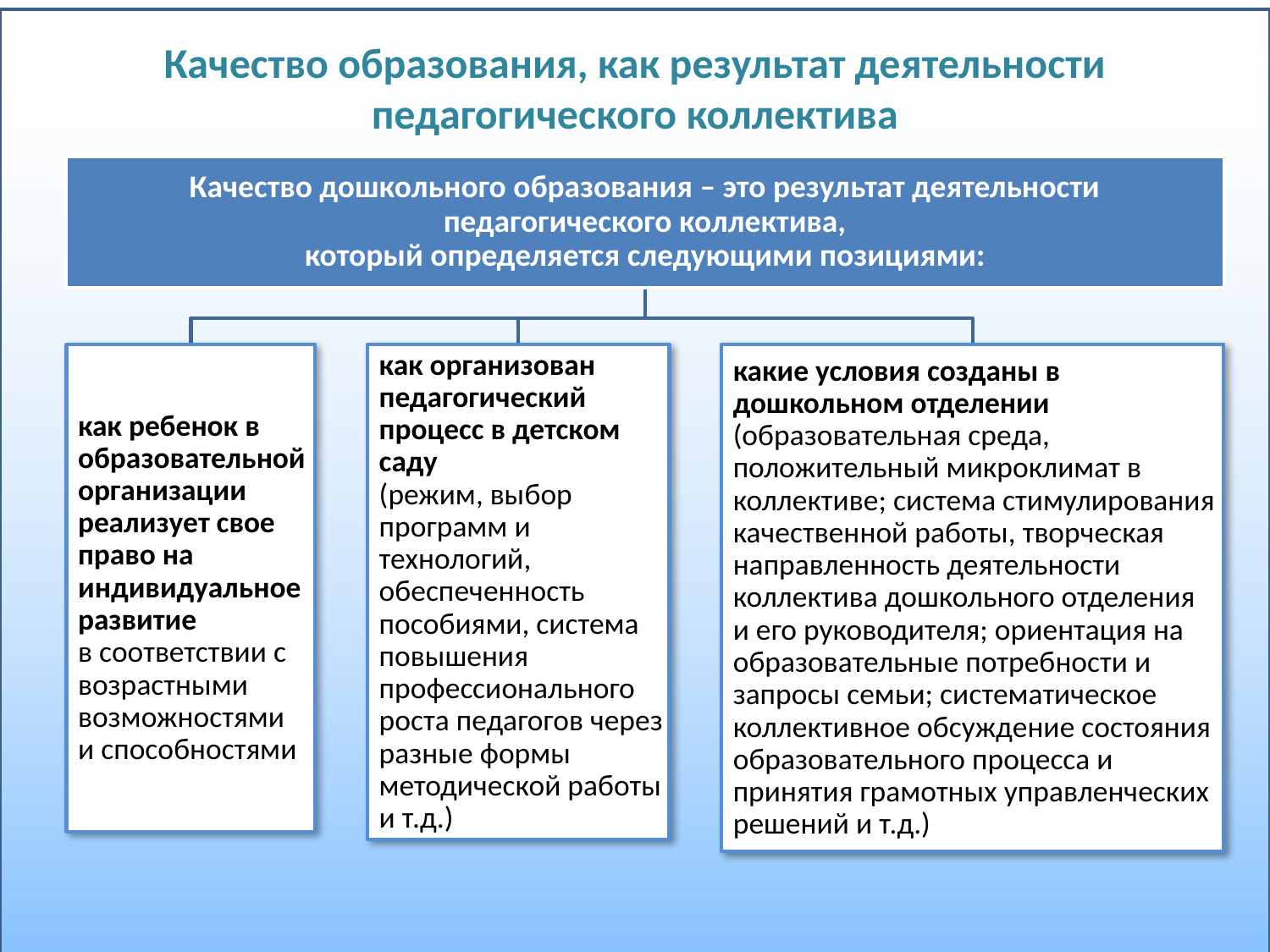

# Качество образования, как результат деятельности педагогического коллектива
Качество дошкольного образования – это результат деятельности
педагогического коллектива,
который определяется следующими позициями:
как ребенок в образовательной организации реализует свое право на индивидуальное развитие
в соответствии с возрастными возможностями
и способностями
как организован педагогический процесс в детском саду
(режим, выбор программ и технологий, обеспеченность пособиями, система повышения профессионального роста педагогов через разные формы методической работы и т.д.)
какие условия созданы в дошкольном отделении
(образовательная среда, положительный микроклимат в коллективе; система стимулирования качественной работы, творческая направленность деятельности коллектива дошкольного отделения
и его руководителя; ориентация на образовательные потребности и запросы семьи; систематическое коллективное обсуждение состояния образовательного процесса и принятия грамотных управленческих решений и т.д.)